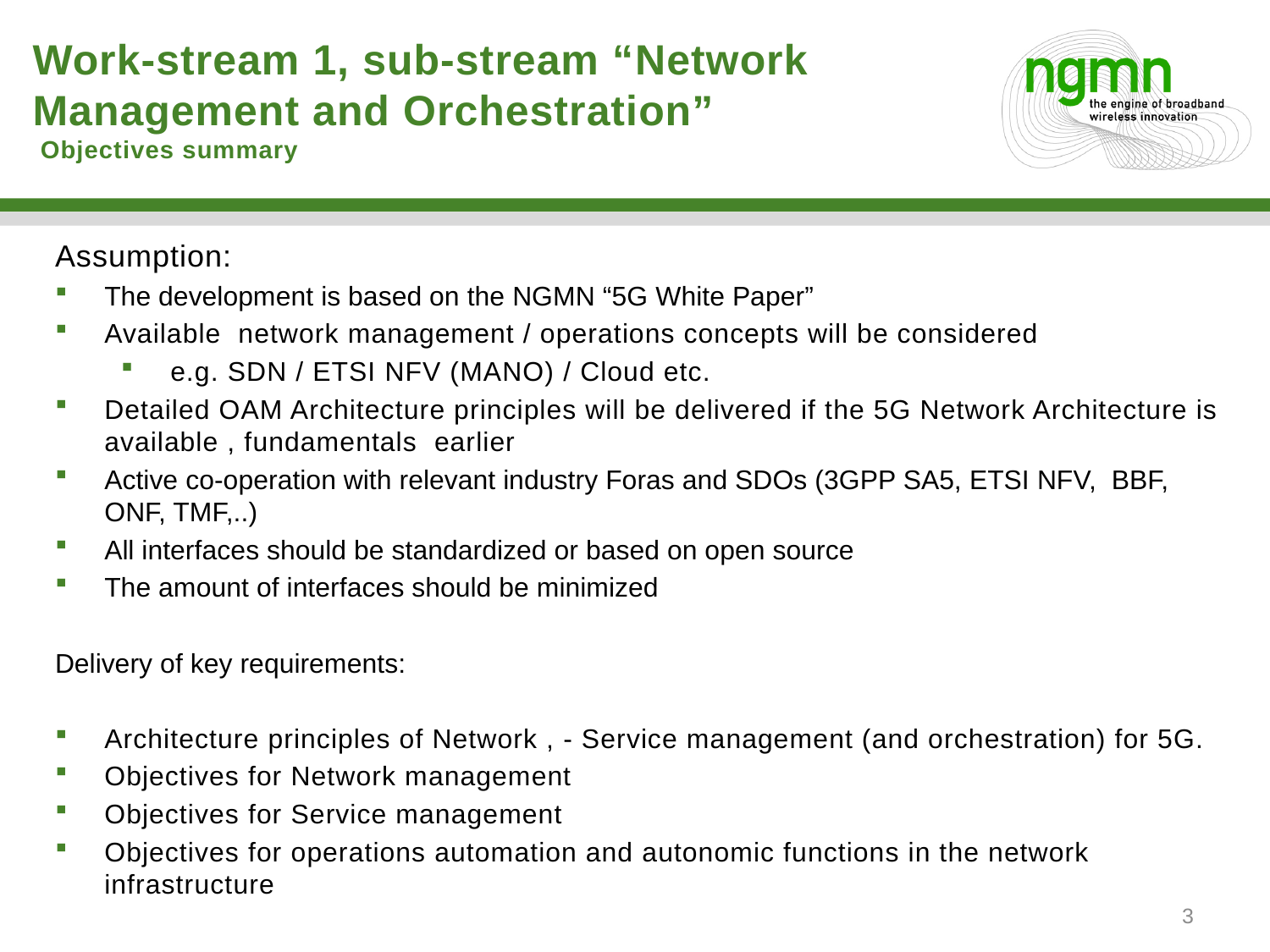

Work-stream 1, sub-stream “Network Management and Orchestration”
 Objectives summary
Assumption:
The development is based on the NGMN “5G White Paper”
Available  network management / operations concepts will be considered
e.g. SDN / ETSI NFV (MANO) / Cloud etc.
Detailed OAM Architecture principles will be delivered if the 5G Network Architecture is available , fundamentals  earlier
Active co-operation with relevant industry Foras and SDOs (3GPP SA5, ETSI NFV,  BBF, ONF, TMF,..)
All interfaces should be standardized or based on open source
The amount of interfaces should be minimized

Delivery of key requirements:

Architecture principles of Network , - Service management (and orchestration) for 5G.
Objectives for Network management
Objectives for Service management
Objectives for operations automation and autonomic functions in the network infrastructure

3